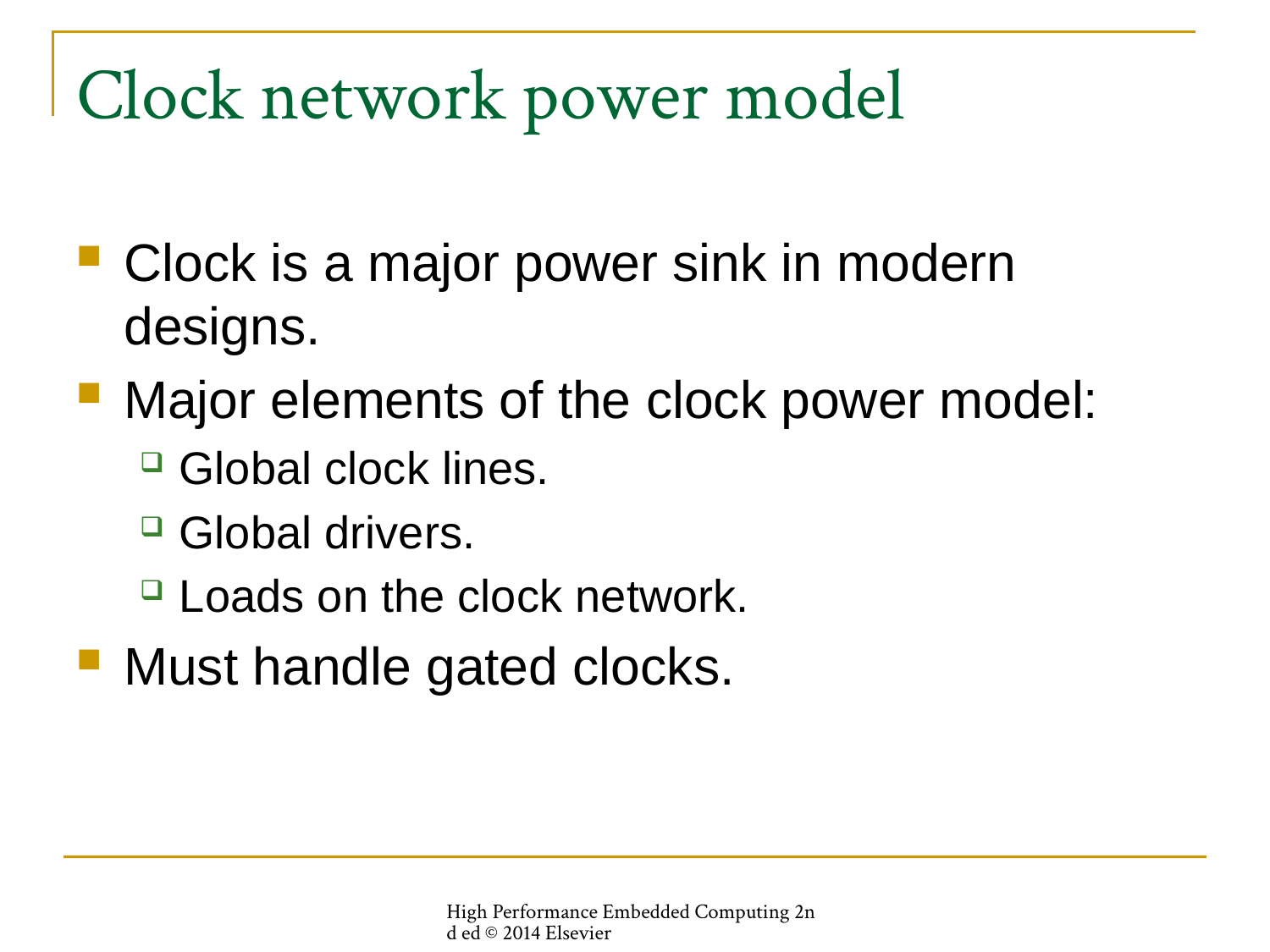

# Clock network power model
Clock is a major power sink in modern designs.
Major elements of the clock power model:
Global clock lines.
Global drivers.
Loads on the clock network.
Must handle gated clocks.
High Performance Embedded Computing 2nd ed © 2014 Elsevier